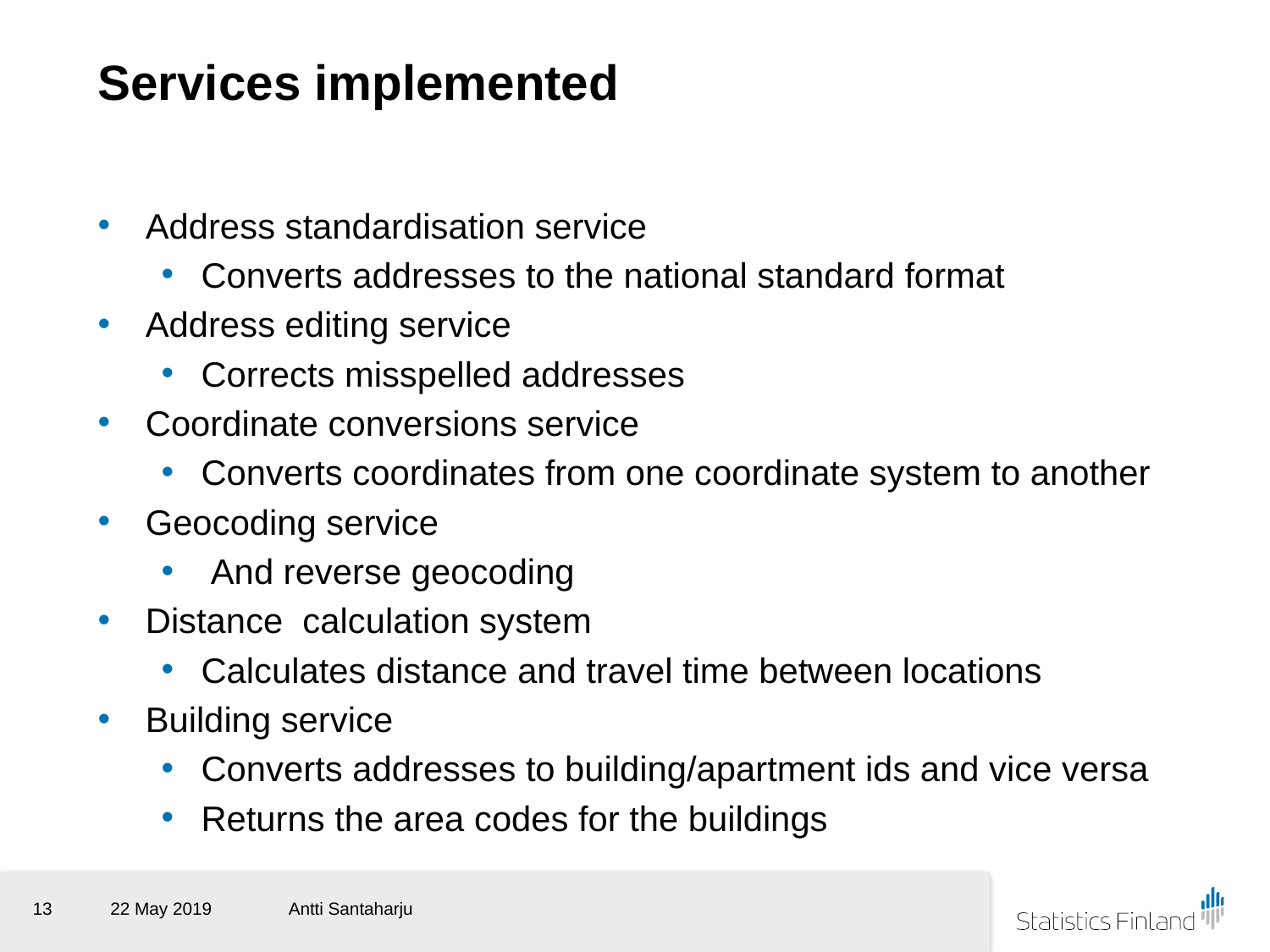

# Services implemented
Address standardisation service
Converts addresses to the national standard format
Address editing service
Corrects misspelled addresses
Coordinate conversions service
Converts coordinates from one coordinate system to another
Geocoding service
 And reverse geocoding
Distance  calculation system
Calculates distance and travel time between locations
Building service
Converts addresses to building/apartment ids and vice versa
Returns the area codes for the buildings

13
22 May 2019
Antti Santaharju